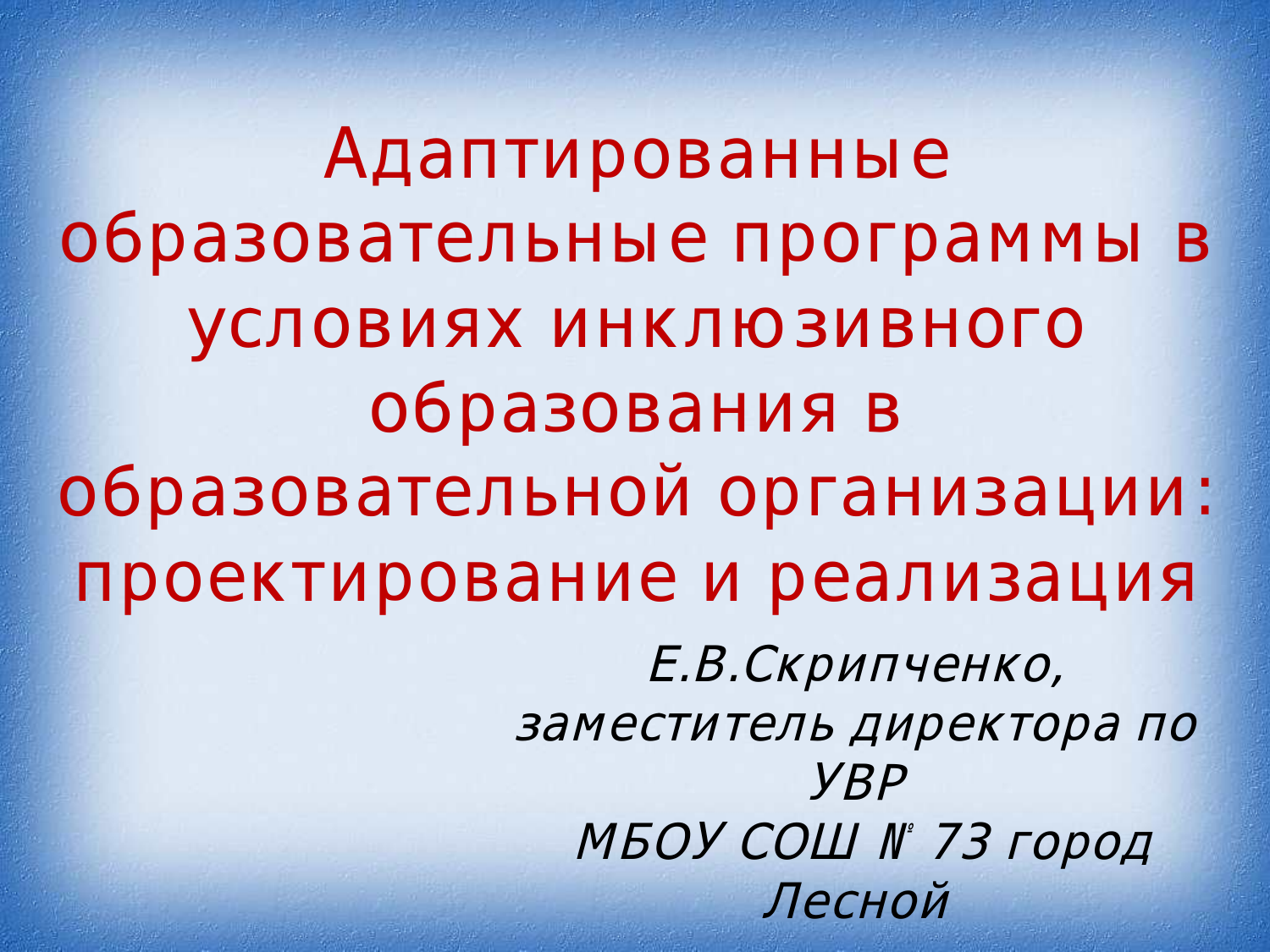

Адаптированные образовательные программы в условиях инклюзивного образования в образовательной организации: проектирование и реализация
Е.В.Скрипченко, заместитель директора по УВР
 МБОУ СОШ № 73 город Лесной